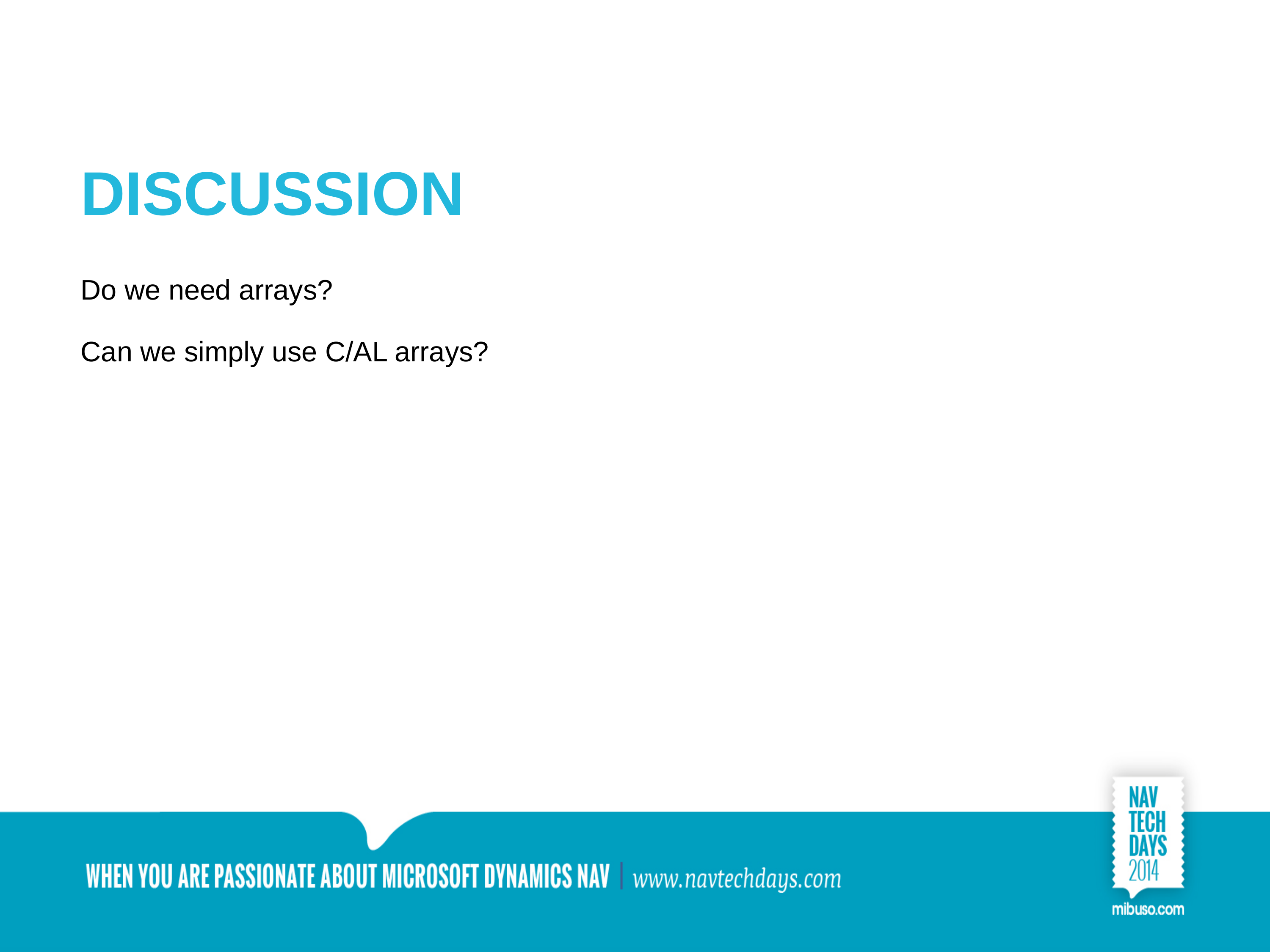

# Discussion
Do we need arrays?
Can we simply use C/AL arrays?